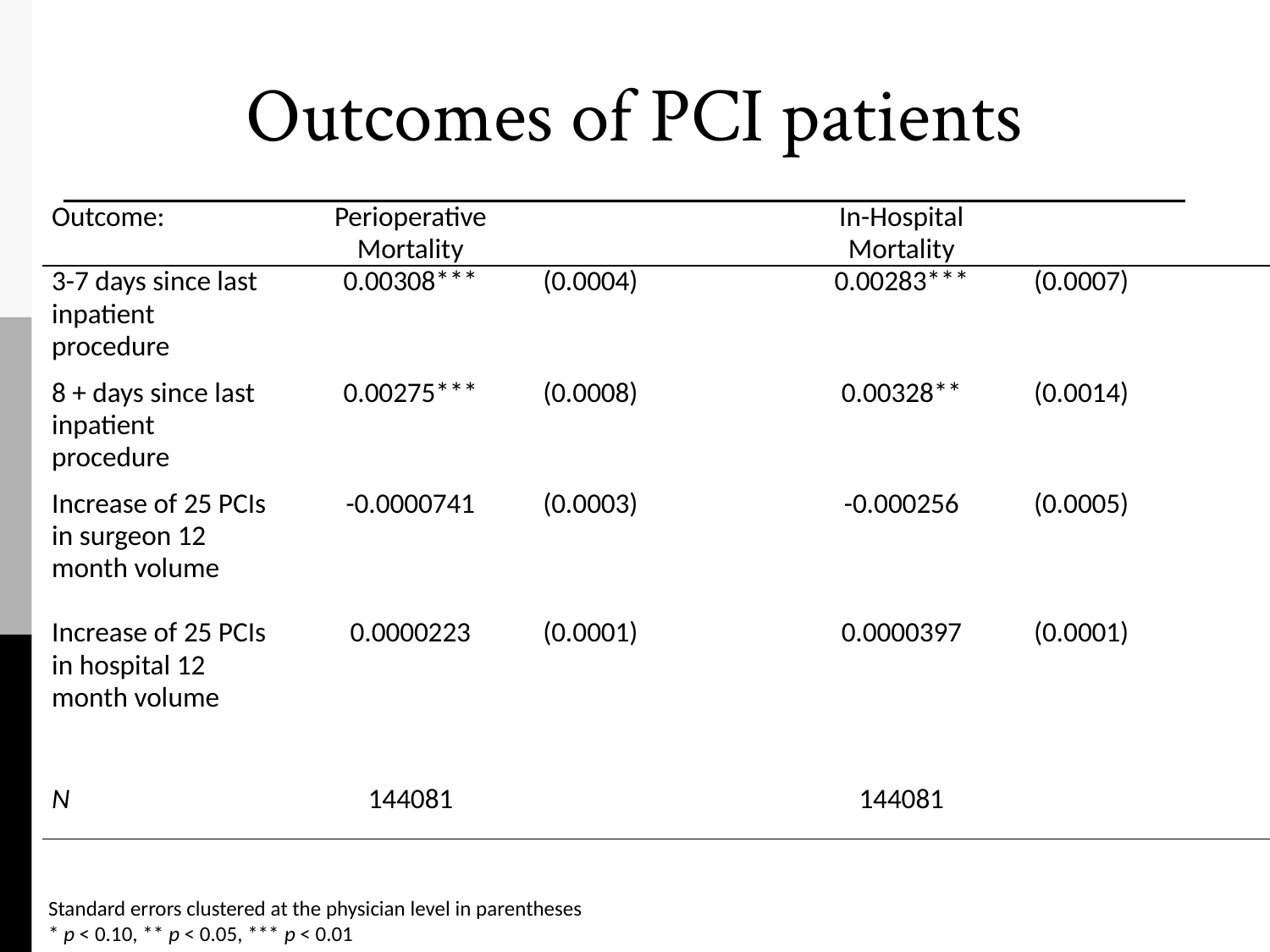

# Outcomes of PCI patients
| Outcome: | Perioperative Mortality |  | In-Hospital Mortality |  |
| --- | --- | --- | --- | --- |
| 3-7 days since last inpatient procedure | 0.00308\*\*\* | (0.0004) | 0.00283\*\*\* | (0.0007) |
| 8 + days since last inpatient procedure | 0.00275\*\*\* | (0.0008) | 0.00328\*\* | (0.0014) |
| Increase of 25 PCIs in surgeon 12 month volume | -0.0000741 | (0.0003) | -0.000256 | (0.0005) |
| Increase of 25 PCIs in hospital 12 month volume | 0.0000223 | (0.0001) | 0.0000397 | (0.0001) |
| N | 144081 |  | 144081 |  |
Standard errors clustered at the physician level in parentheses
* p < 0.10, ** p < 0.05, *** p < 0.01